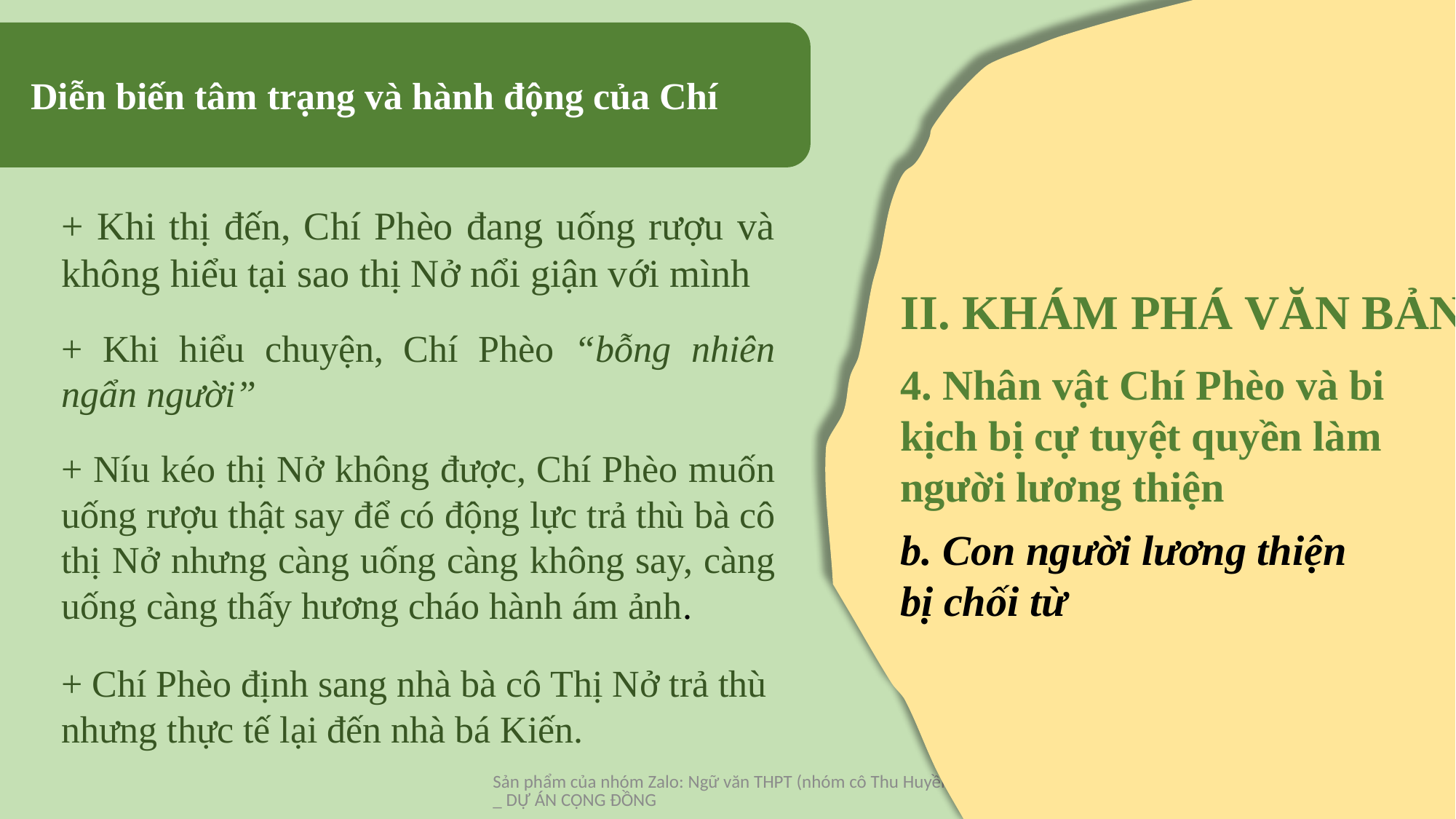

Diễn biến tâm trạng và hành động của Chí
+ Khi thị đến, Chí Phèo đang uống rượu và không hiểu tại sao thị Nở nổi giận với mình
II. KHÁM PHÁ VĂN BẢN
+ Khi hiểu chuyện, Chí Phèo “bỗng nhiên ngẩn người”
4. Nhân vật Chí Phèo và bi kịch bị cự tuyệt quyền làm người lương thiện
+ Níu kéo thị Nở không được, Chí Phèo muốn uống rượu thật say để có động lực trả thù bà cô thị Nở nhưng càng uống càng không say, càng uống càng thấy hương cháo hành ám ảnh.
b. Con người lương thiện bị chối từ
+ Chí Phèo định sang nhà bà cô Thị Nở trả thù nhưng thực tế lại đến nhà bá Kiến.
Sản phẩm của nhóm Zalo: Ngữ văn THPT (nhóm cô Thu Huyền)_ DỰ ÁN CỘNG ĐỒNG